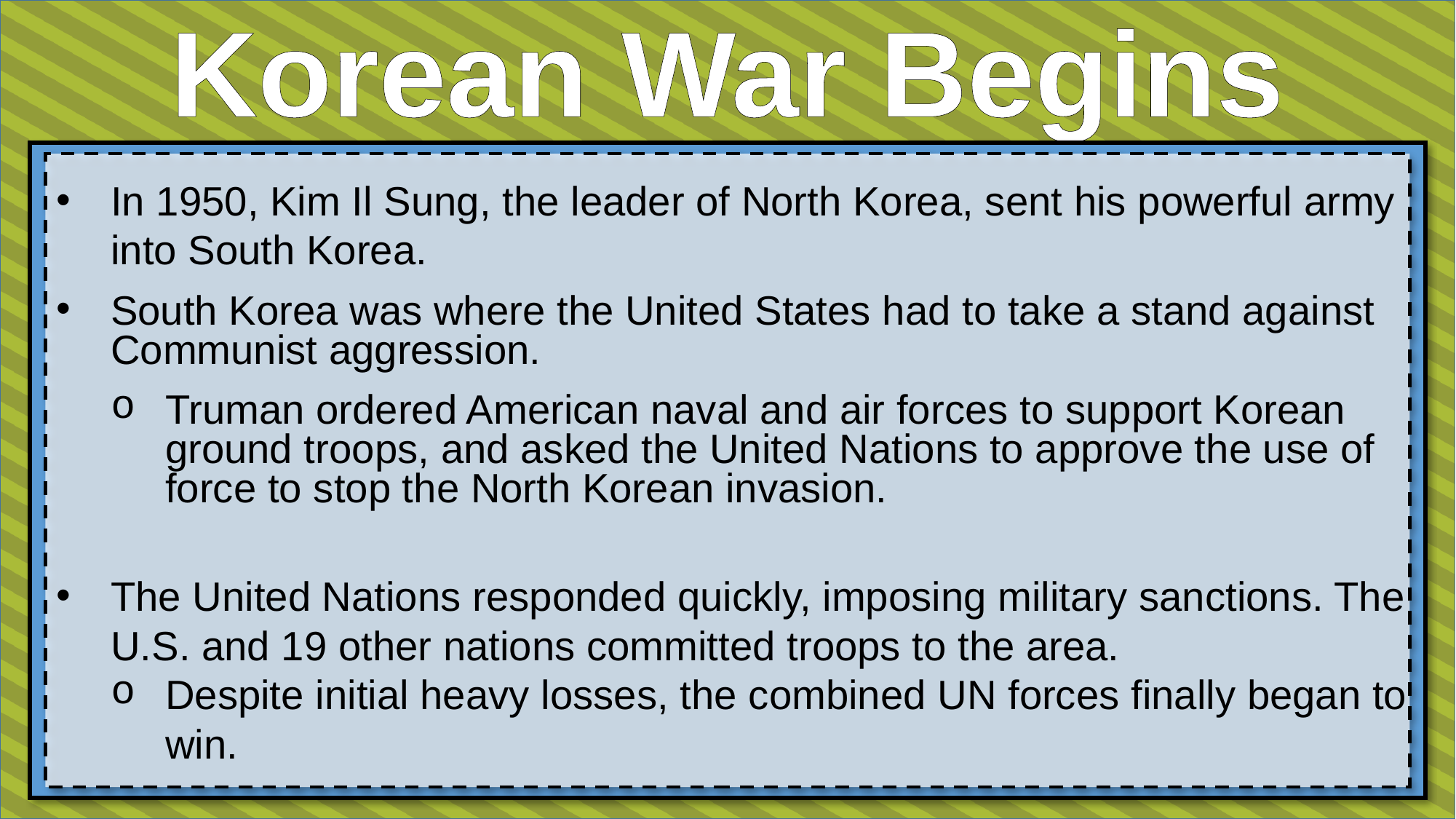

Korean War Begins

In 1950, Kim Il Sung, the leader of North Korea, sent his powerful army into South Korea.
South Korea was where the United States had to take a stand against Communist aggression.
Truman ordered American naval and air forces to support Korean ground troops, and asked the United Nations to approve the use of force to stop the North Korean invasion.

The United Nations responded quickly, imposing military sanctions. The U.S. and 19 other nations committed troops to the area.
Despite initial heavy losses, the combined UN forces finally began to win.